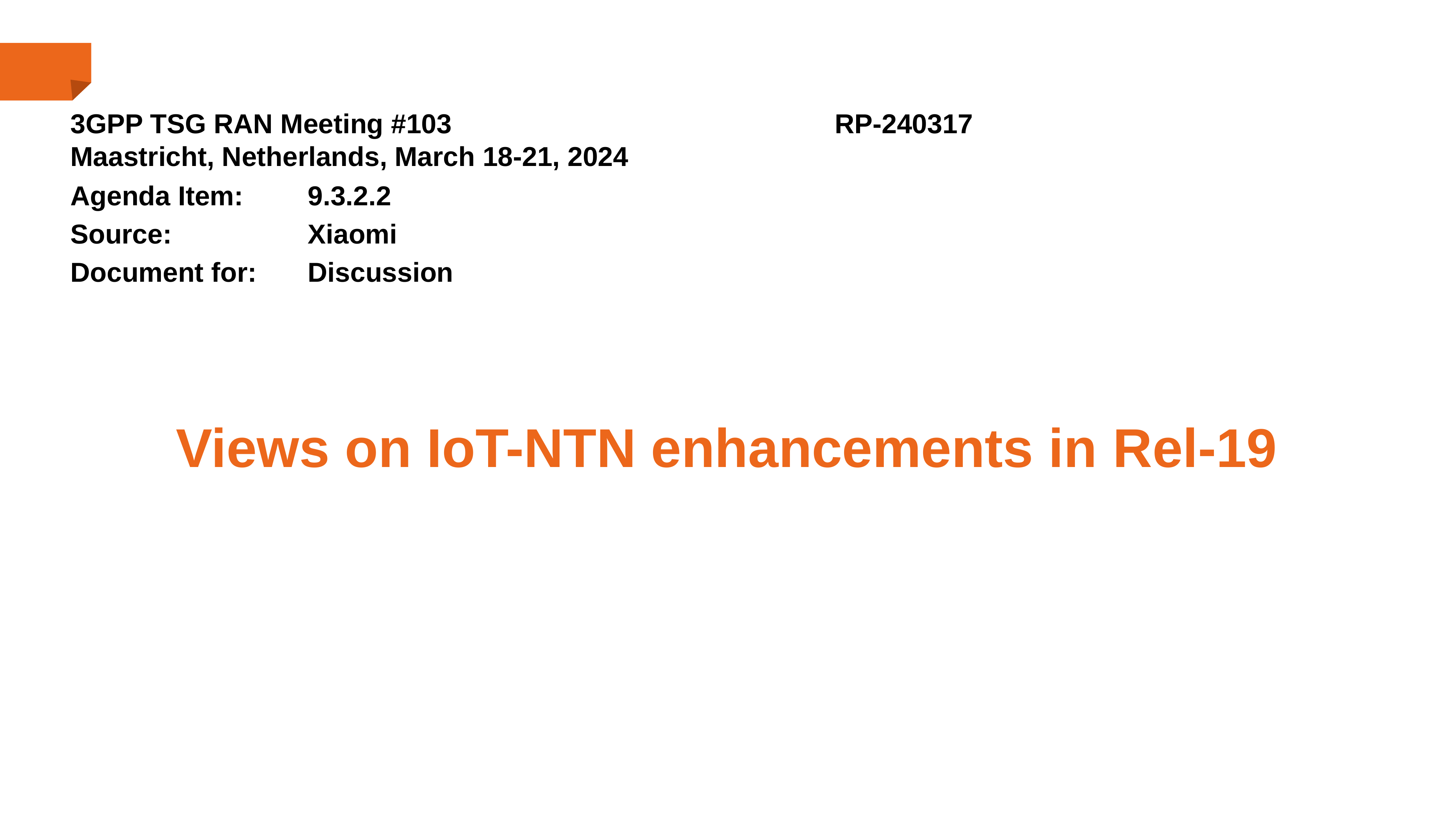

3GPP TSG RAN Meeting #103								RP-240317
Maastricht, Netherlands, March 18-21, 2024
| Agenda Item: | 9.3.2.2 |
| --- | --- |
| Source: | Xiaomi |
| Document for: | Discussion |
# Views on IoT-NTN enhancements in Rel-19